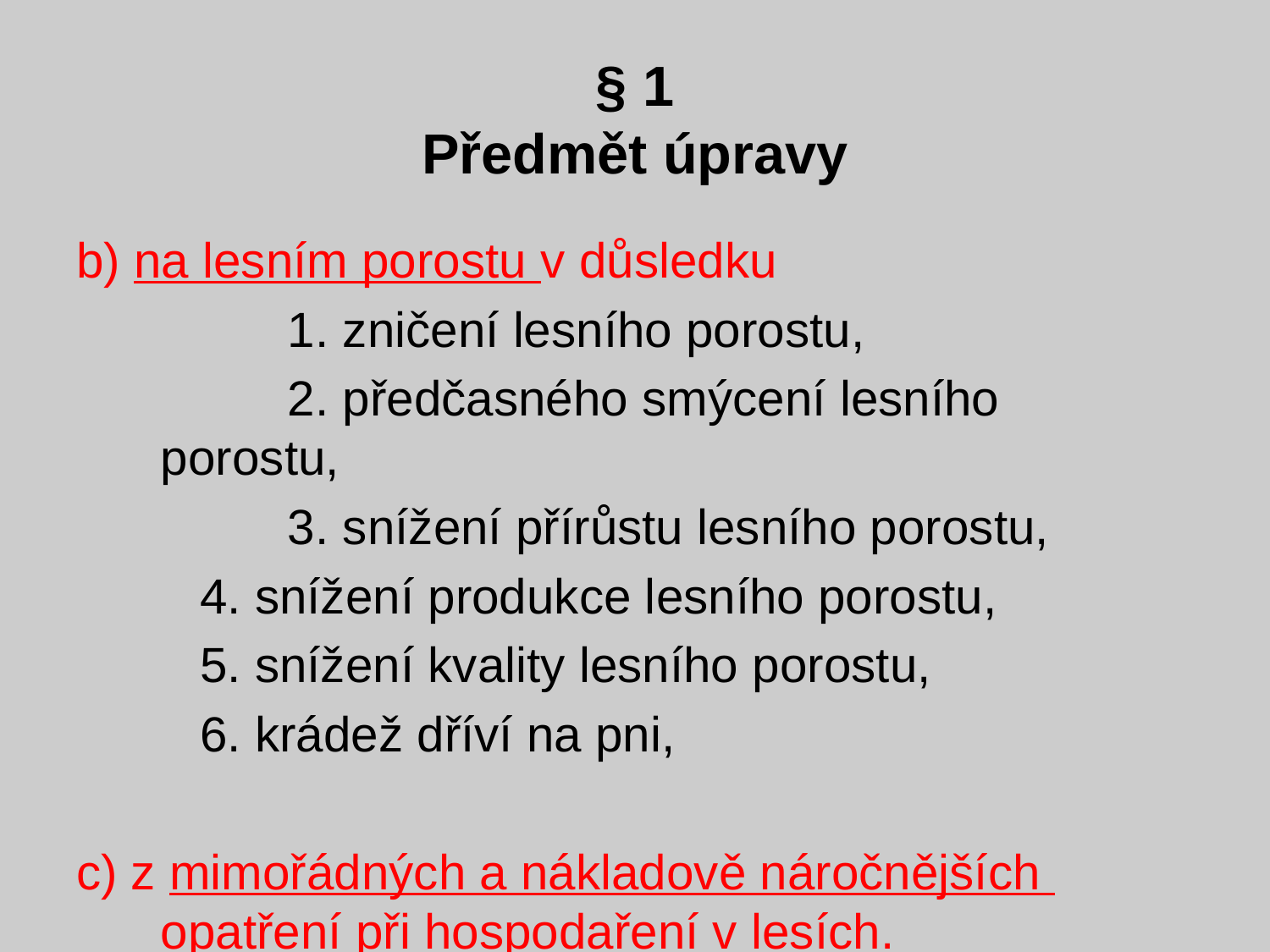

# § 1 Předmět úpravy
b) na lesním porostu v důsledku
		1. zničení lesního porostu,
		2. předčasného smýcení lesního porostu,
		3. snížení přírůstu lesního porostu,
         4. snížení produkce lesního porostu,
         5. snížení kvality lesního porostu,
         6. krádež dříví na pni,

c) z mimořádných a nákladově náročnějších  opatření při hospodaření v lesích.